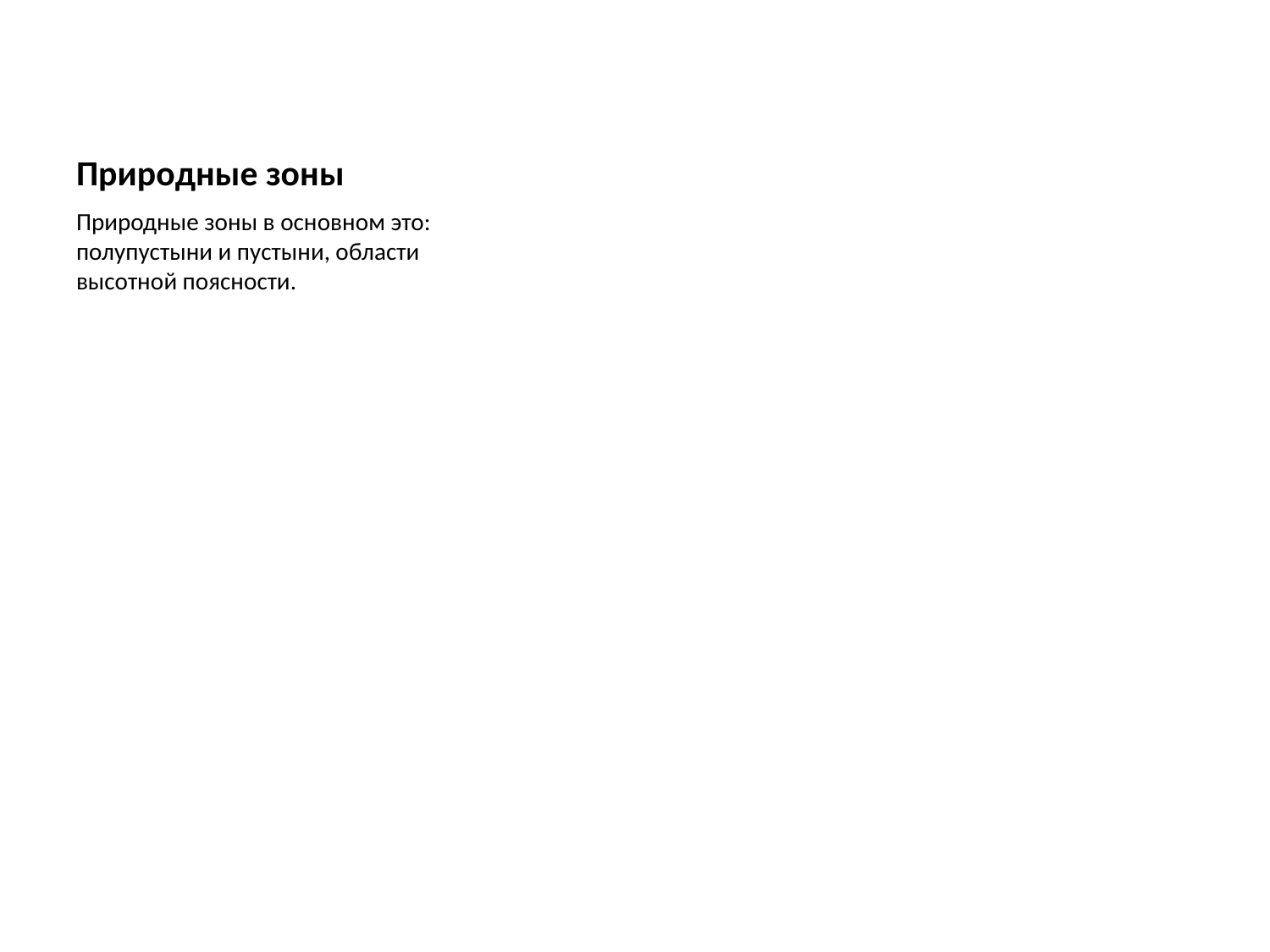

# Природные зоны

Природные зоны в основном это: полупустыни и пустыни, области высотной поясности.